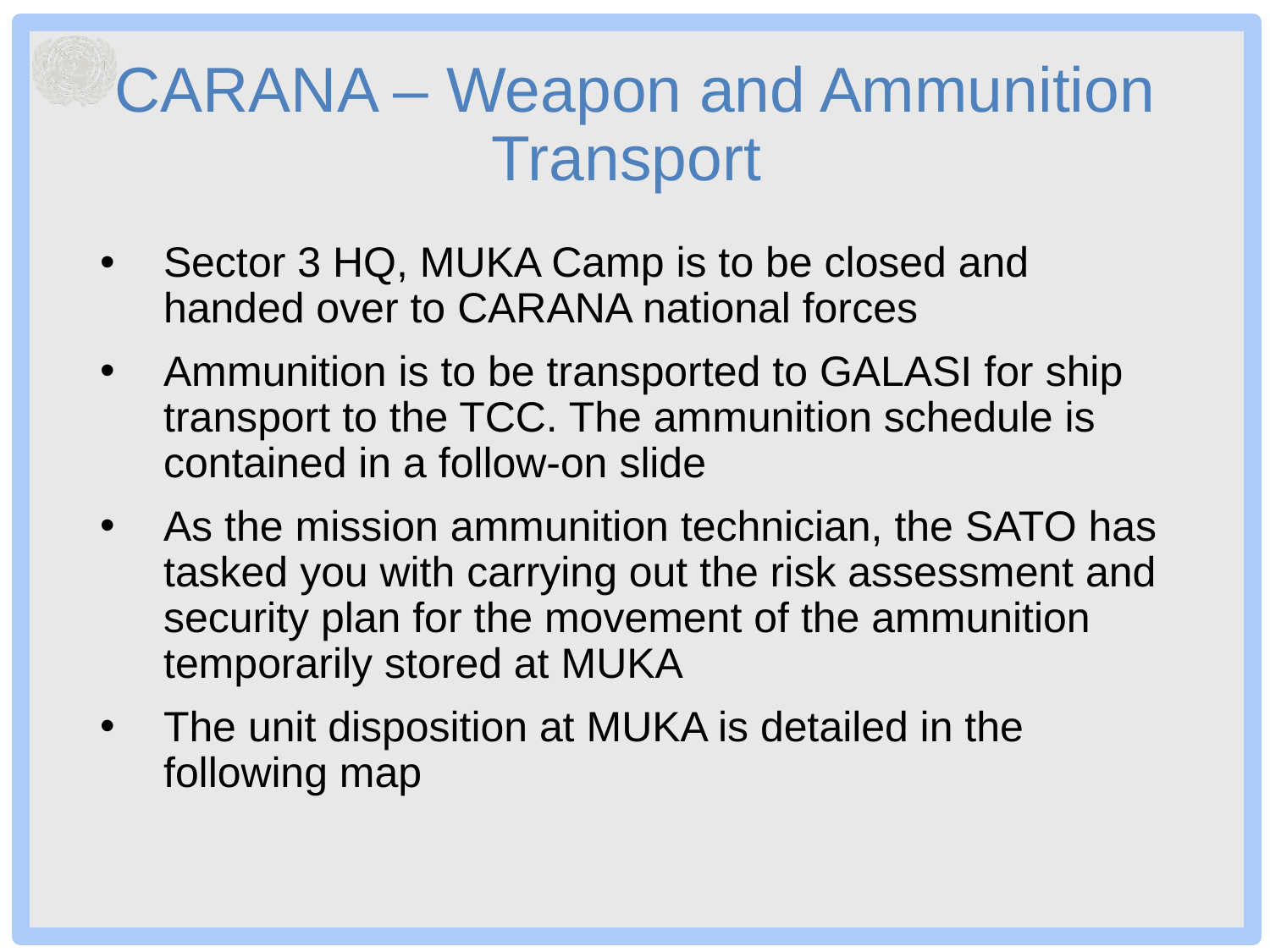

# CARANA – Weapon and Ammunition Transport
Sector 3 HQ, MUKA Camp is to be closed and handed over to CARANA national forces
Ammunition is to be transported to GALASI for ship transport to the TCC. The ammunition schedule is contained in a follow-on slide
As the mission ammunition technician, the SATO has tasked you with carrying out the risk assessment and security plan for the movement of the ammunition temporarily stored at MUKA
The unit disposition at MUKA is detailed in the following map